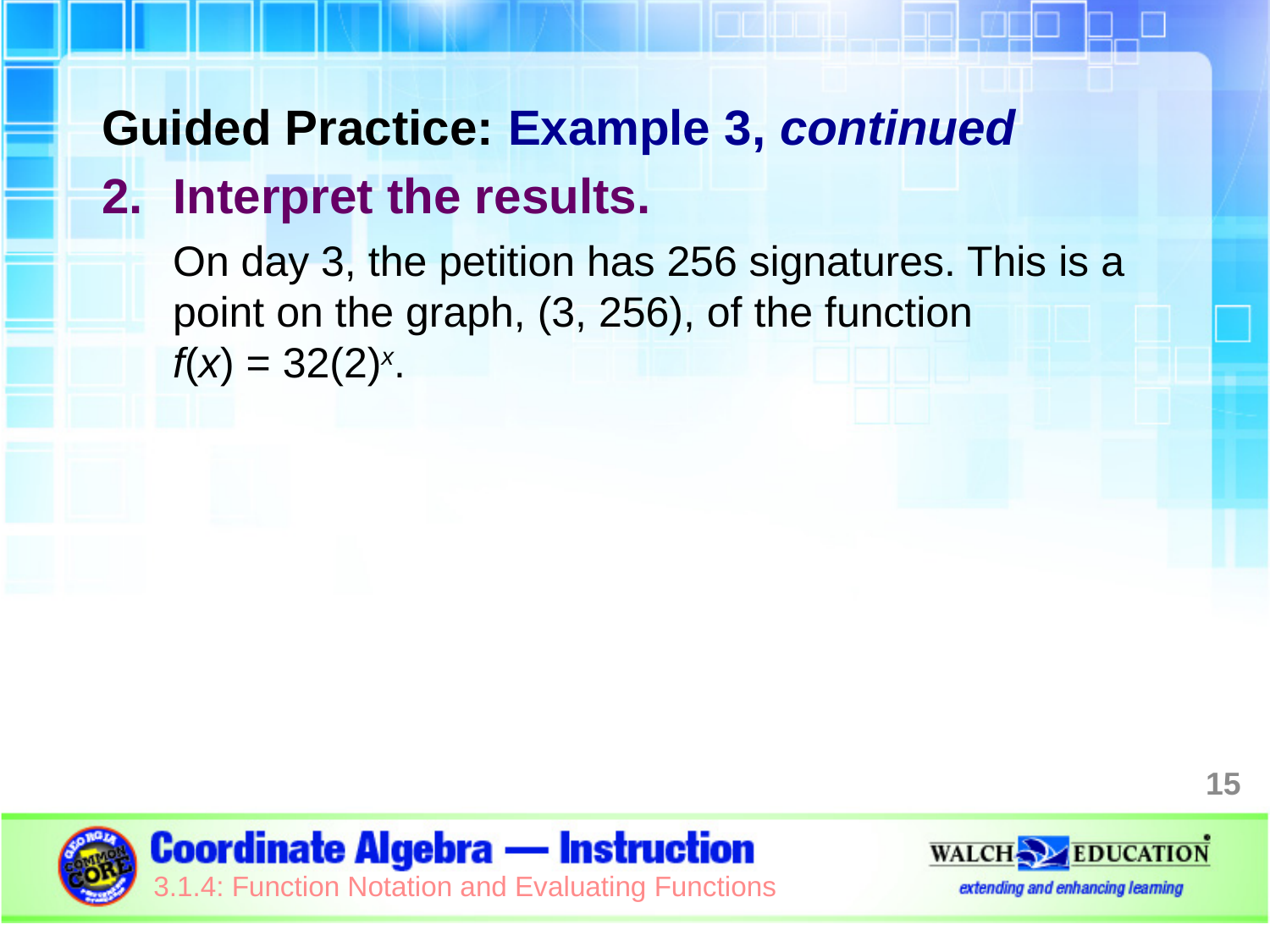

Guided Practice: Example 3, continued
Interpret the results.
On day 3, the petition has 256 signatures. This is a point on the graph, (3, 256), of the function
f(x) = 32(2)x.
15
3.1.4: Function Notation and Evaluating Functions